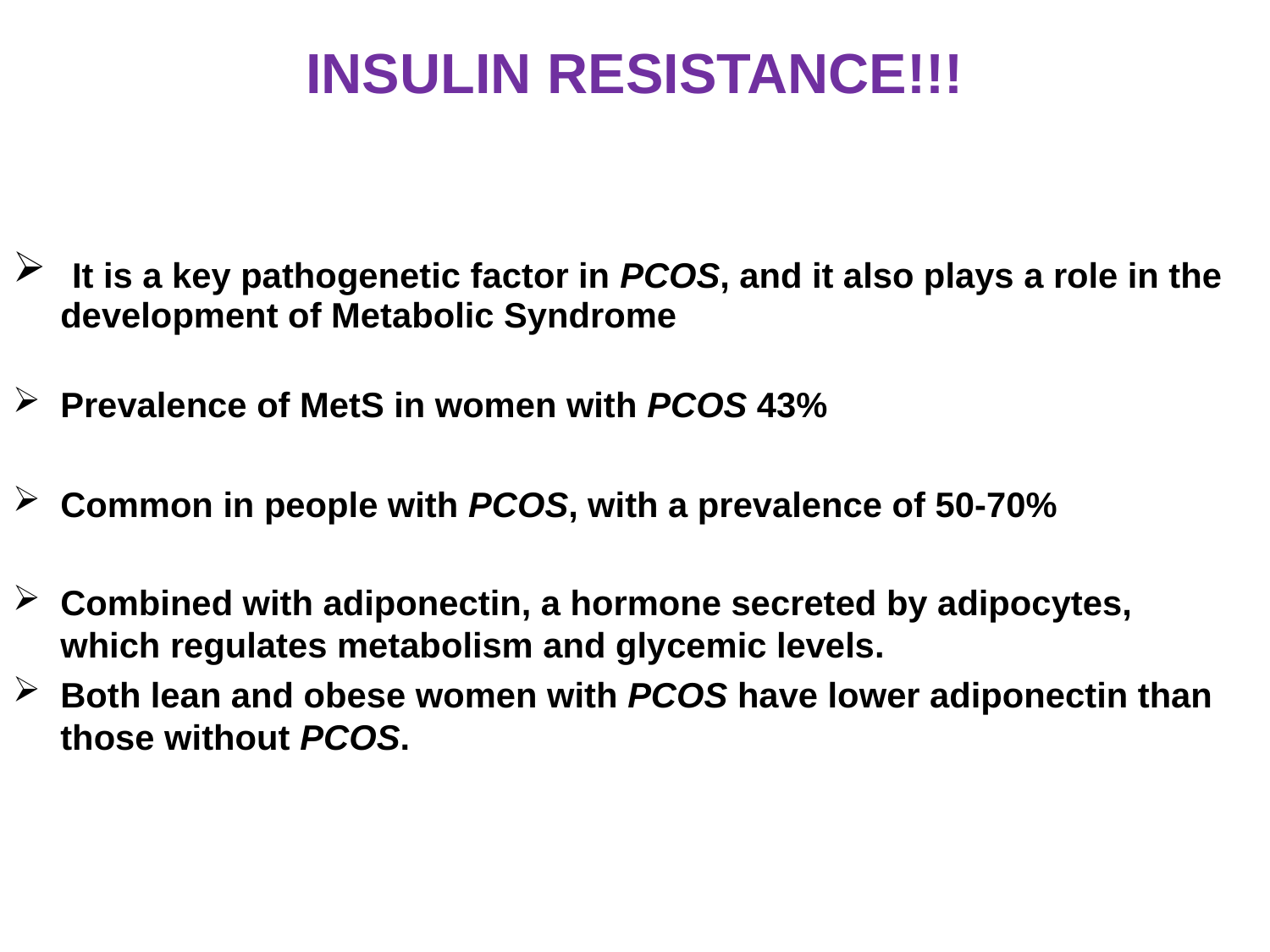

# INSULIN RESISTANCE!!!

 It is a key pathogenetic factor in PCOS, and it also plays a role in the development of Metabolic Syndrome

Prevalence of MetS in women with PCOS 43%

Common in people with PCOS, with a prevalence of 50-70%

Combined with adiponectin, a hormone secreted by adipocytes, which regulates metabolism and glycemic levels.
Both lean and obese women with PCOS have lower adiponectin than those without PCOS.